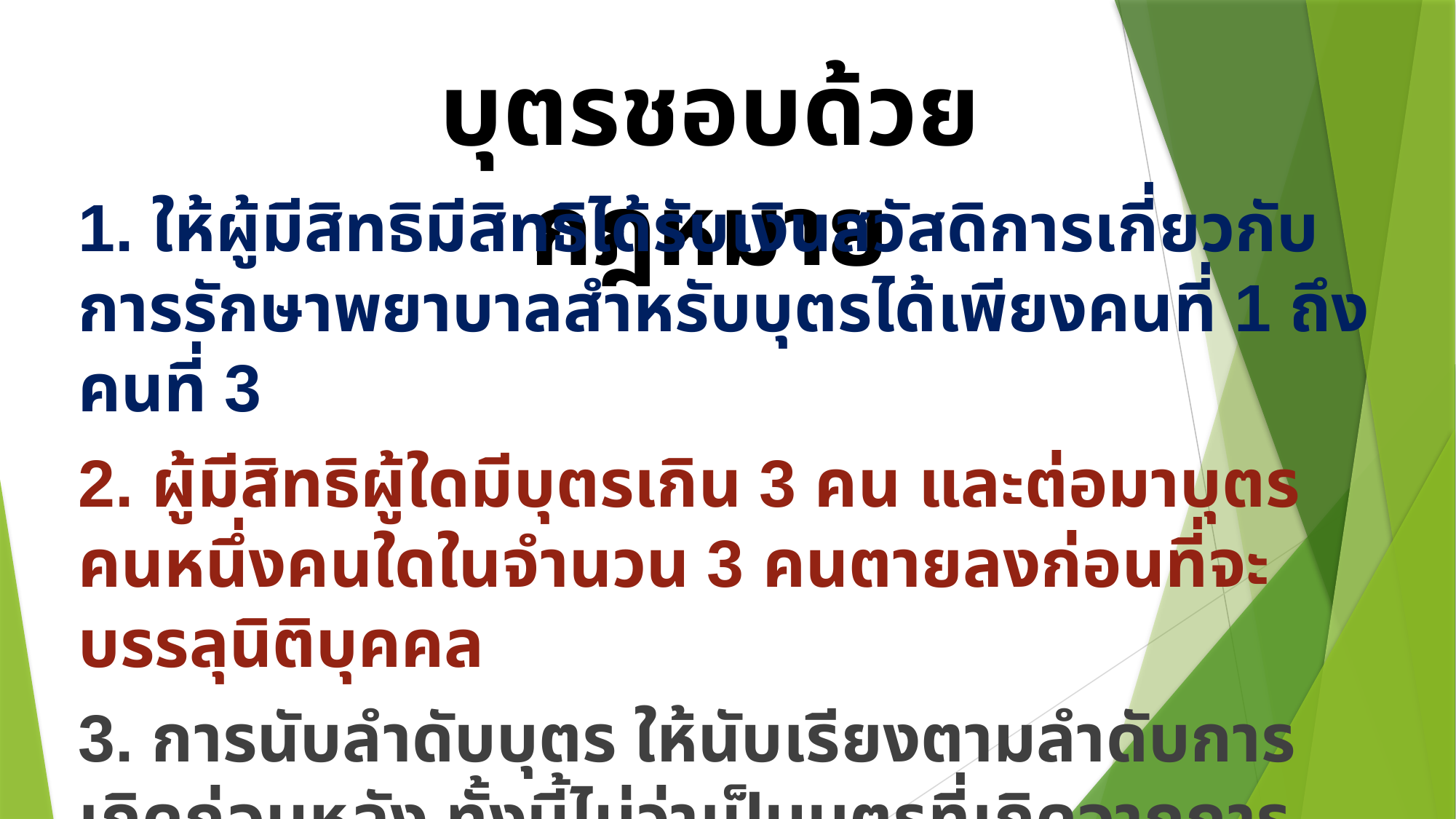

# บุตรชอบด้วยกฎหมาย
1. ให้ผู้มีสิทธิมีสิทธิได้รับเงินสวัสดิการเกี่ยวกับการรักษาพยาบาลสำหรับบุตรได้เพียงคนที่ 1 ถึงคนที่ 3
2. ผู้มีสิทธิผู้ใดมีบุตรเกิน 3 คน และต่อมาบุตรคนหนึ่งคนใดในจำนวน 3 คนตายลงก่อนที่จะบรรลุนิติบุคคล
3. การนับลำดับบุตร ให้นับเรียงตามลำดับการเกิดก่อนหลัง ทั้งนี้ไม่ว่าเป็นบุตรที่เกิดจากการสมรสครั้งใด หรืออยู่ในอำนาจปกครองของตนหรือไม่